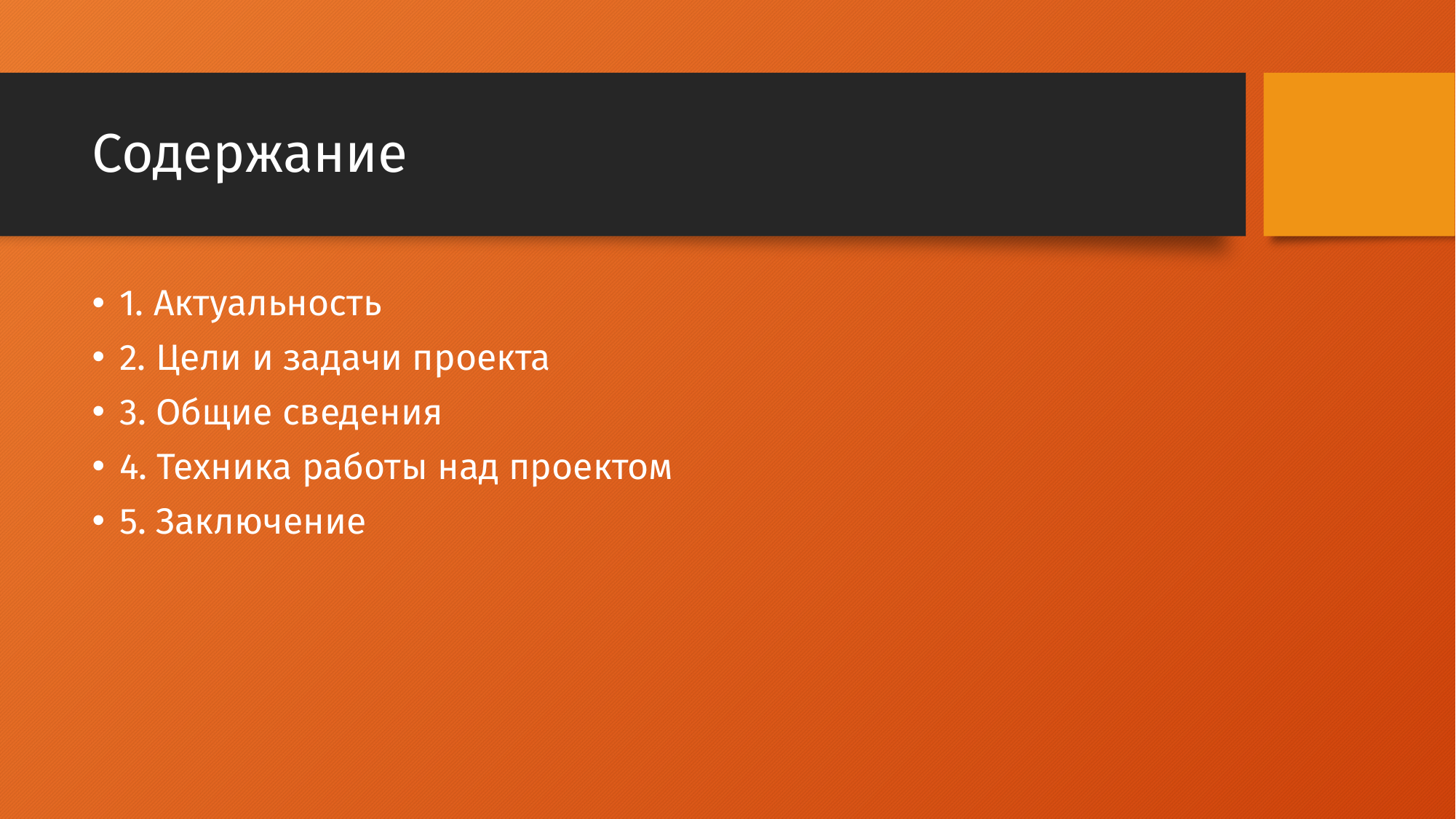

# Содержание
1. Актуальность
2. Цели и задачи проекта
3. Общие сведения
4. Техника работы над проектом
5. Заключение